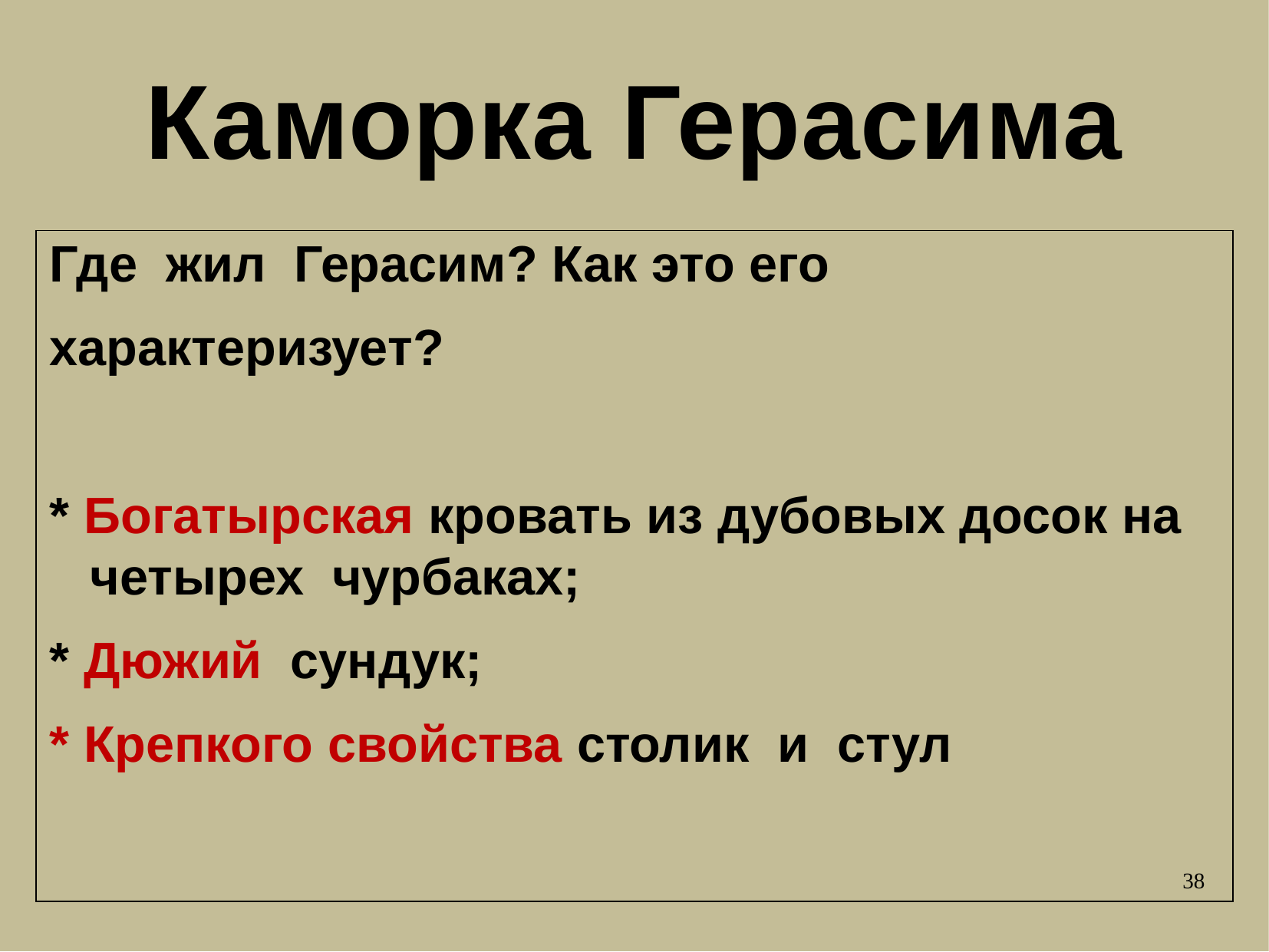

# Каморка Герасима
Где  жил  Герасим? Как это его
характеризует?

* Богатырская кровать из дубовых досок на  четырех  чурбаках;
* Дюжий  сундук;
* Крепкого свойства столик  и  стул

38